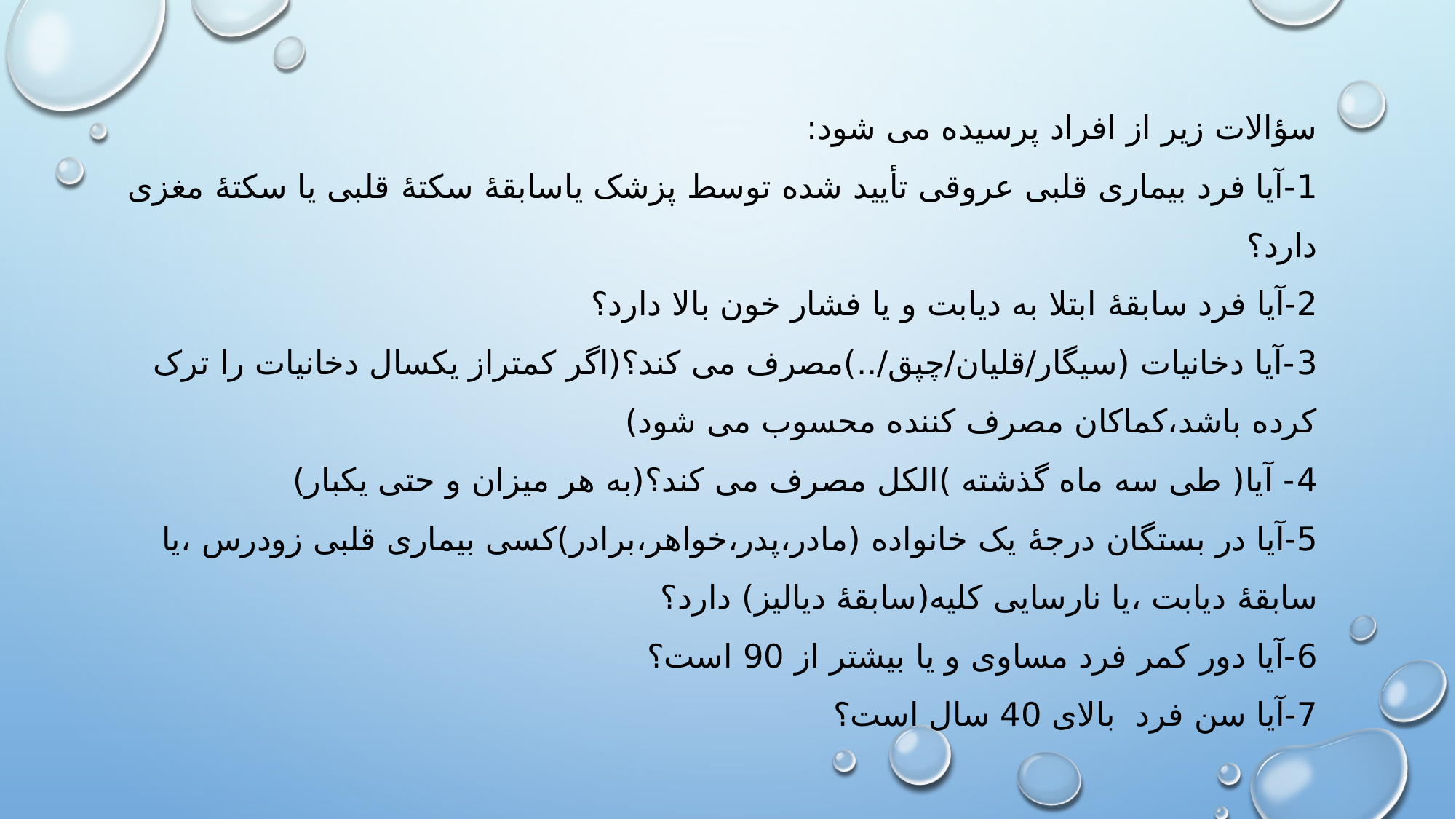

# سؤالات زیر از افراد پرسیده می شود: 1-آیا فرد بیماری قلبی عروقی تأیید شده توسط پزشک یاسابقۀ سکتۀ قلبی یا سکتۀ مغزی دارد؟ 2-آیا فرد سابقۀ ابتلا به دیابت و یا فشار خون بالا دارد؟ 3-آیا دخانیات (سیگار/قلیان/چپق/..)مصرف می کند؟(اگر کمتراز یکسال دخانیات را ترک کرده باشد،کماکان مصرف کننده محسوب می شود) 4- آیا( طی سه ماه گذشته )الکل مصرف می کند؟(به هر میزان و حتی یکبار) 5-آیا در بستگان درجۀ یک خانواده (مادر،پدر،خواهر،برادر)کسی بیماری قلبی زودرس ،یا سابقۀ دیابت ،یا نارسایی کلیه(سابقۀ دیالیز) دارد؟ 6-آیا دور کمر فرد مساوی و یا بیشتر از 90 است؟ 7-آیا سن فرد  بالای 40 سال است؟